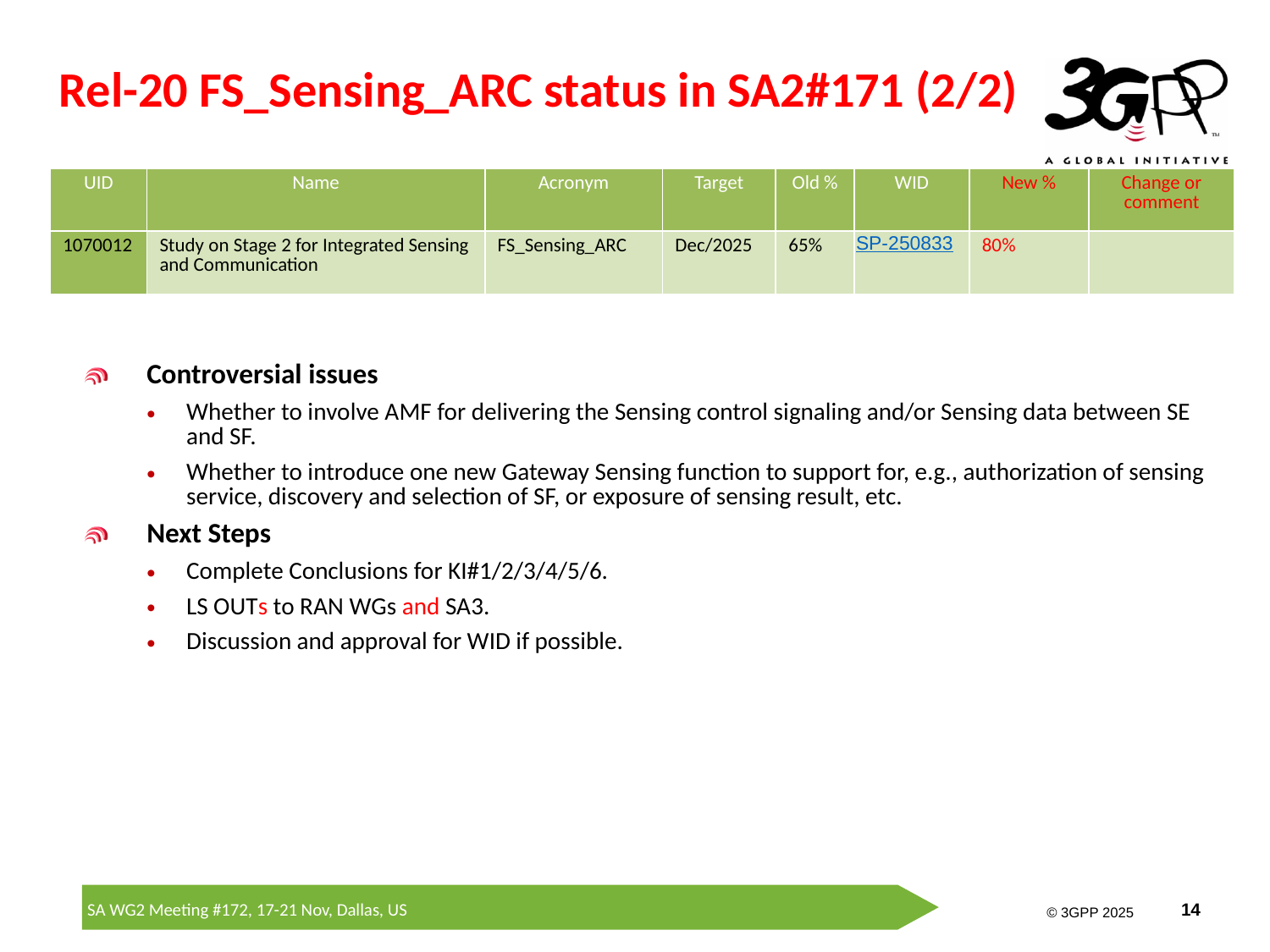

# Rel-20 FS_Sensing_ARC status in SA2#171 (2/2)
| UID | Name | Acronym | Target | Old % | WID | New % | Change or comment |
| --- | --- | --- | --- | --- | --- | --- | --- |
| 1070012 | Study on Stage 2 for Integrated Sensing and Communication | FS\_Sensing\_ARC | Dec/2025 | 65% | SP-250833 | 80% |  |
Controversial issues
Whether to involve AMF for delivering the Sensing control signaling and/or Sensing data between SE and SF.
Whether to introduce one new Gateway Sensing function to support for, e.g., authorization of sensing service, discovery and selection of SF, or exposure of sensing result, etc.
Next Steps
Complete Conclusions for KI#1/2/3/4/5/6.
LS OUTs to RAN WGs and SA3.
Discussion and approval for WID if possible.